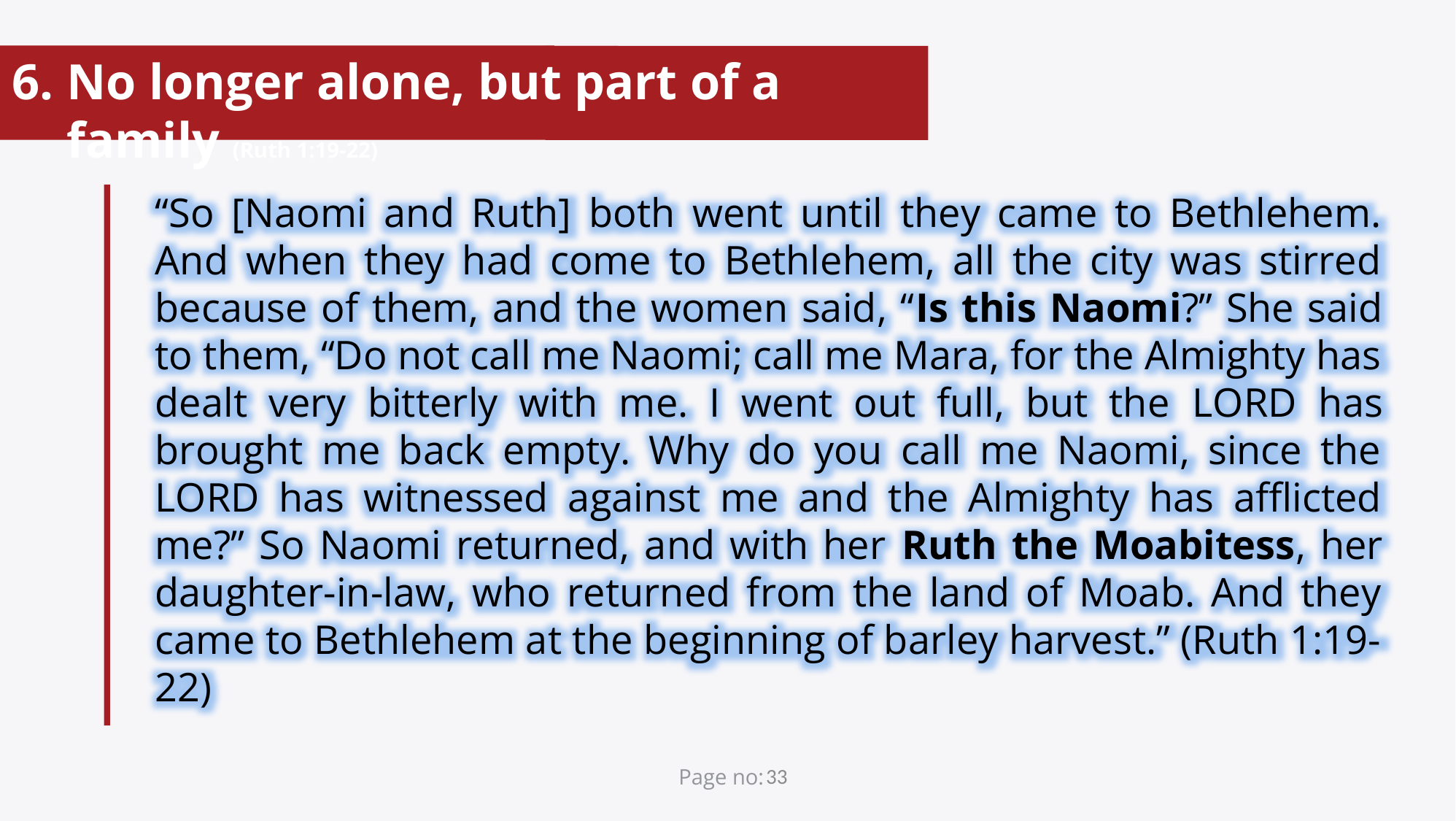

No longer alone, but part of a family (Ruth 1:19-22)

“So [Naomi and Ruth] both went until they came to Bethlehem. And when they had come to Bethlehem, all the city was stirred because of them, and the women said, “Is this Naomi?” She said to them, “Do not call me Naomi; call me Mara, for the Almighty has dealt very bitterly with me. I went out full, but the Lord has brought me back empty. Why do you call me Naomi, since the Lord has witnessed against me and the Almighty has afflicted me?” So Naomi returned, and with her Ruth the Moabitess, her daughter-in-law, who returned from the land of Moab. And they came to Bethlehem at the beginning of barley harvest.” (Ruth 1:19-22)